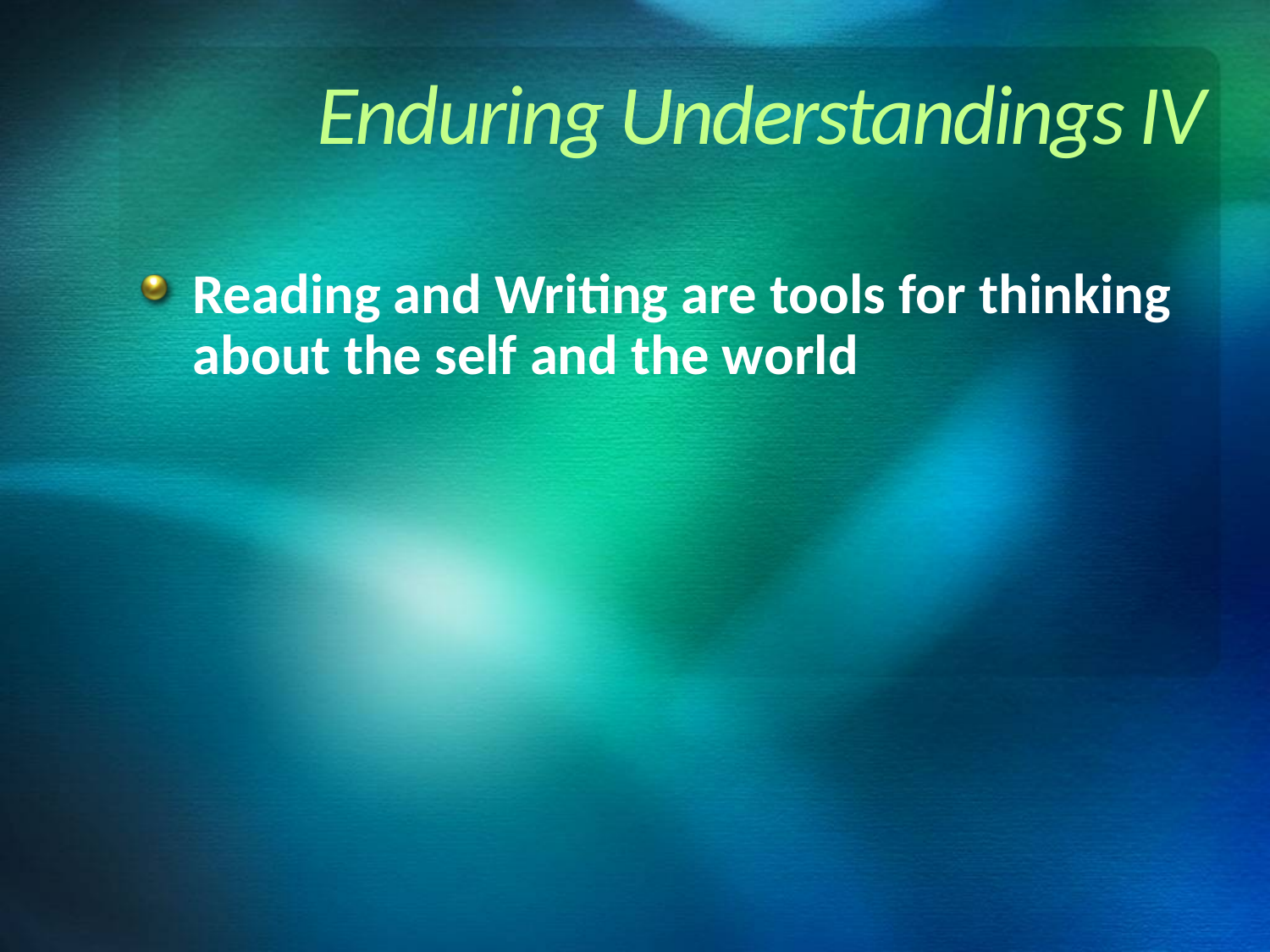

# Enduring Understandings IV
Reading and Writing are tools for thinking about the self and the world